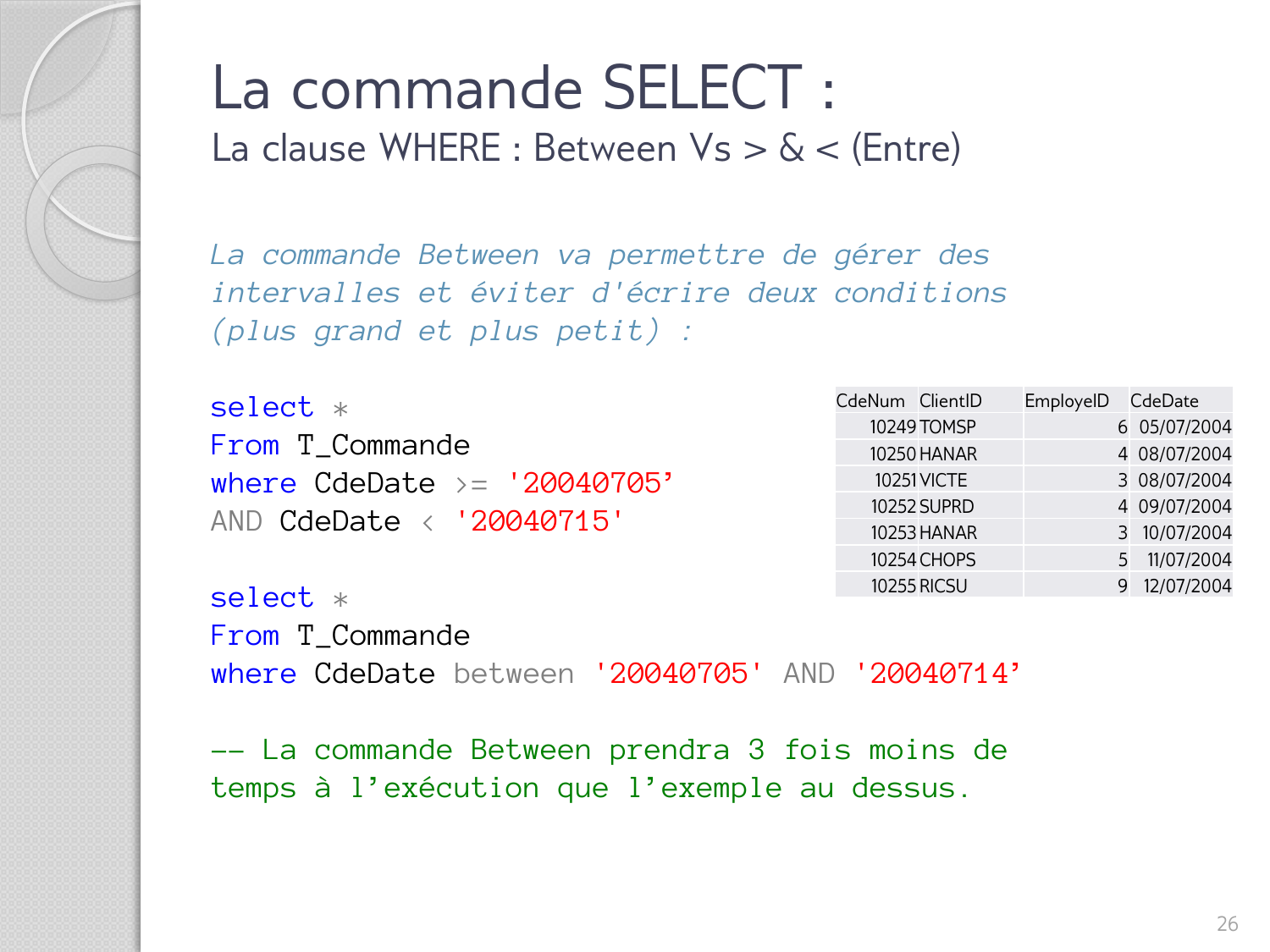

# La commande SELECT : La clause WHERE : Between Vs > & < (Entre)
La commande Between va permettre de gérer des intervalles et éviter d'écrire deux conditions (plus grand et plus petit) :

select *
From T_Commande
where CdeDate >= '20040705’
AND CdeDate < '20040715'

select *
From T_Commande
where CdeDate between '20040705' AND '20040714’

-- La commande Between prendra 3 fois moins de temps à l’exécution que l’exemple au dessus.
| CdeNum | ClientID | EmployeID | CdeDate |
| --- | --- | --- | --- |
| 10249 | TOMSP | 6 | 05/07/2004 |
| 10250 | HANAR | 4 | 08/07/2004 |
| 10251 | VICTE | 3 | 08/07/2004 |
| 10252 | SUPRD | 4 | 09/07/2004 |
| 10253 | HANAR | 3 | 10/07/2004 |
| 10254 | CHOPS | 5 | 11/07/2004 |
| 10255 | RICSU | 9 | 12/07/2004 |
26